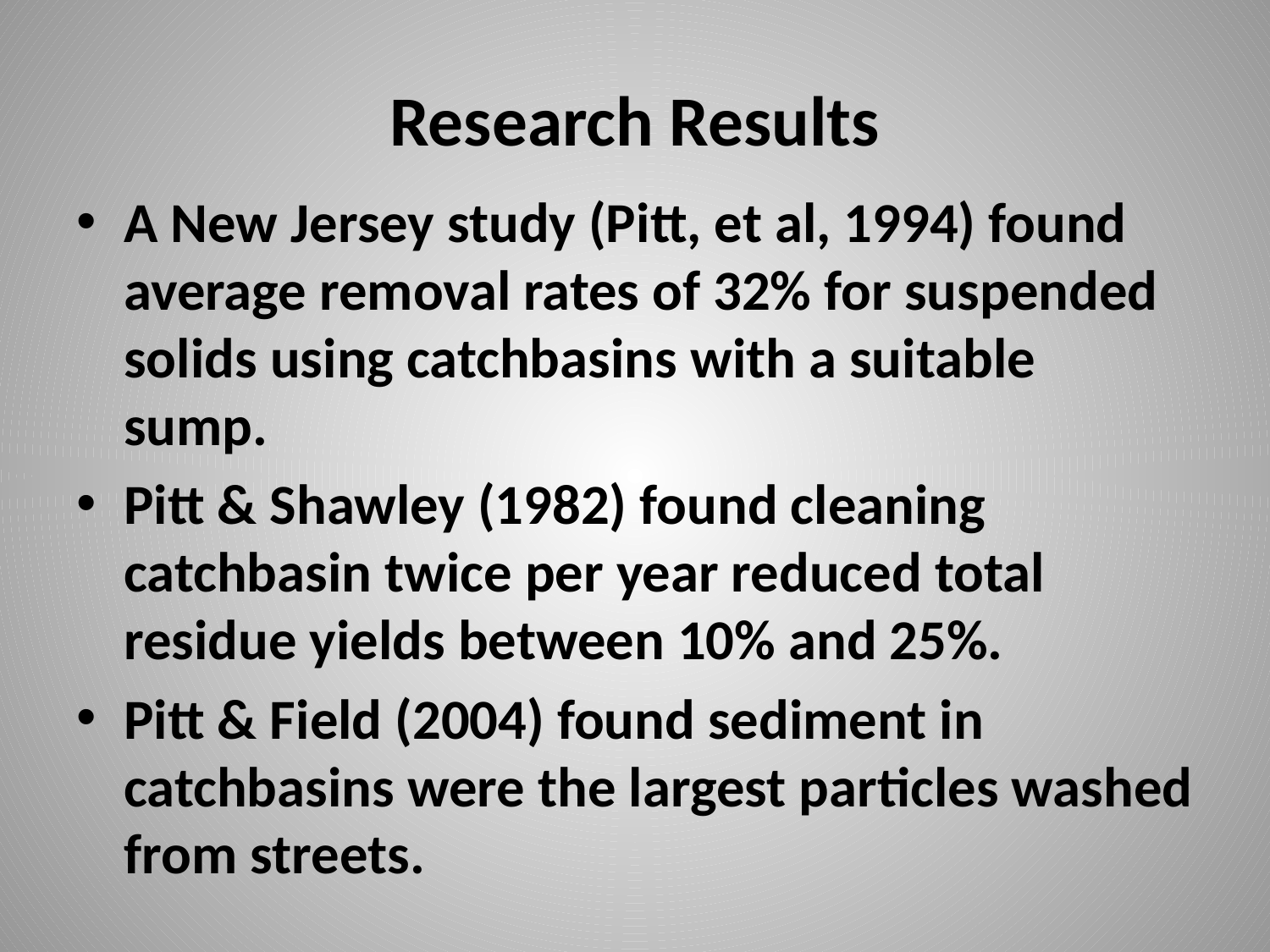

# Research Results
A New Jersey study (Pitt, et al, 1994) found average removal rates of 32% for suspended solids using catchbasins with a suitable sump.
Pitt & Shawley (1982) found cleaning catchbasin twice per year reduced total residue yields between 10% and 25%.
Pitt & Field (2004) found sediment in catchbasins were the largest particles washed from streets.